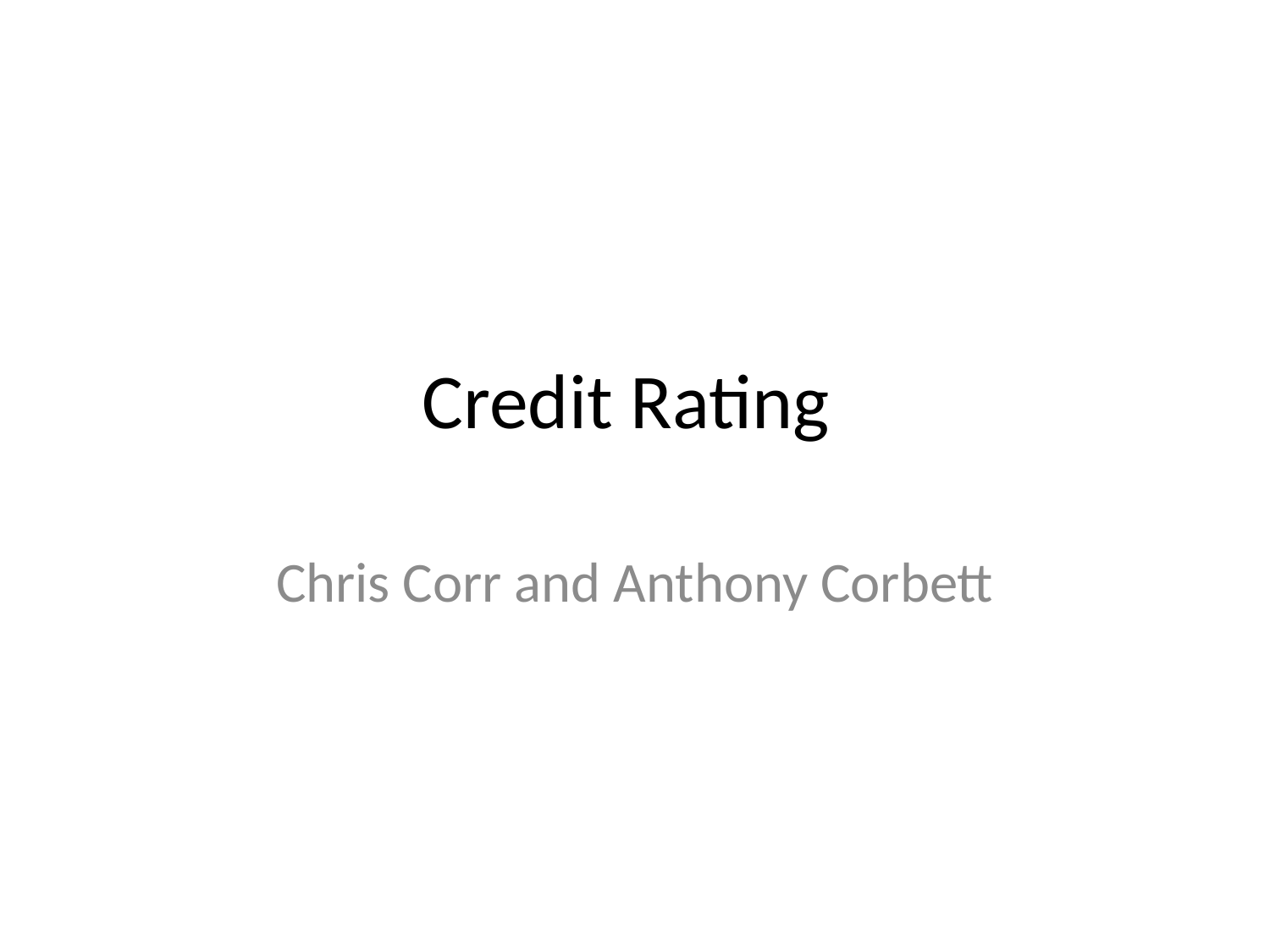

# Credit Rating
Chris Corr and Anthony Corbett